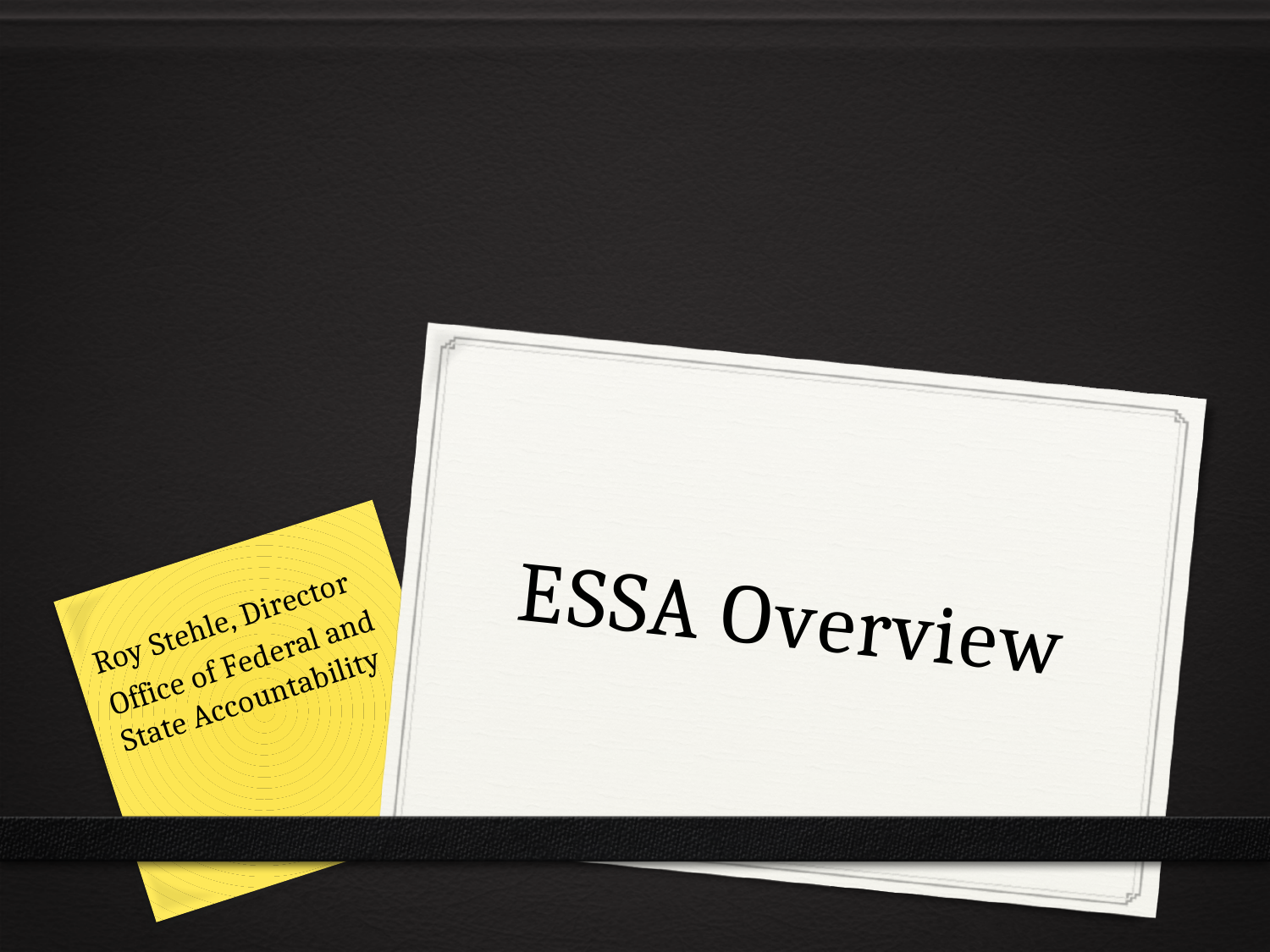

# ESSA Overview

Roy Stehle, Director
Office of Federal and State Accountability